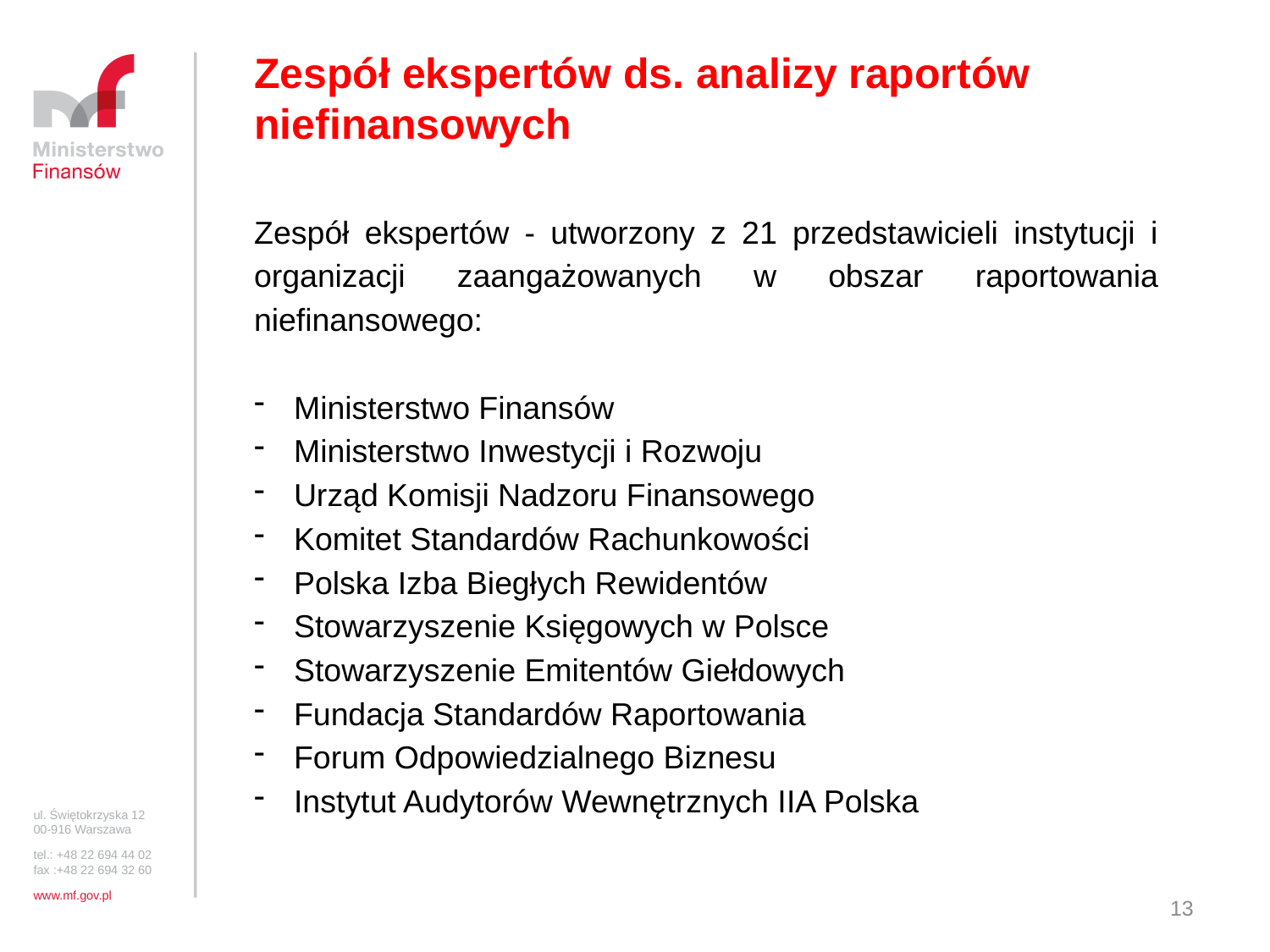

Zespół ekspertów ds. analizy raportów niefinansowych
Zespół ekspertów - utworzony z 21 przedstawicieli instytucji i organizacji zaangażowanych w obszar raportowania niefinansowego:

Ministerstwo Finansów
Ministerstwo Inwestycji i Rozwoju
Urząd Komisji Nadzoru Finansowego
Komitet Standardów Rachunkowości
Polska Izba Biegłych Rewidentów
Stowarzyszenie Księgowych w Polsce
Stowarzyszenie Emitentów Giełdowych
Fundacja Standardów Raportowania
Forum Odpowiedzialnego Biznesu
Instytut Audytorów Wewnętrznych IIA Polska
ul. Świętokrzyska 12
00-916 Warszawa

tel.: +48 22 694 44 02
fax :+48 22 694 32 60

www.mf.gov.pl
13